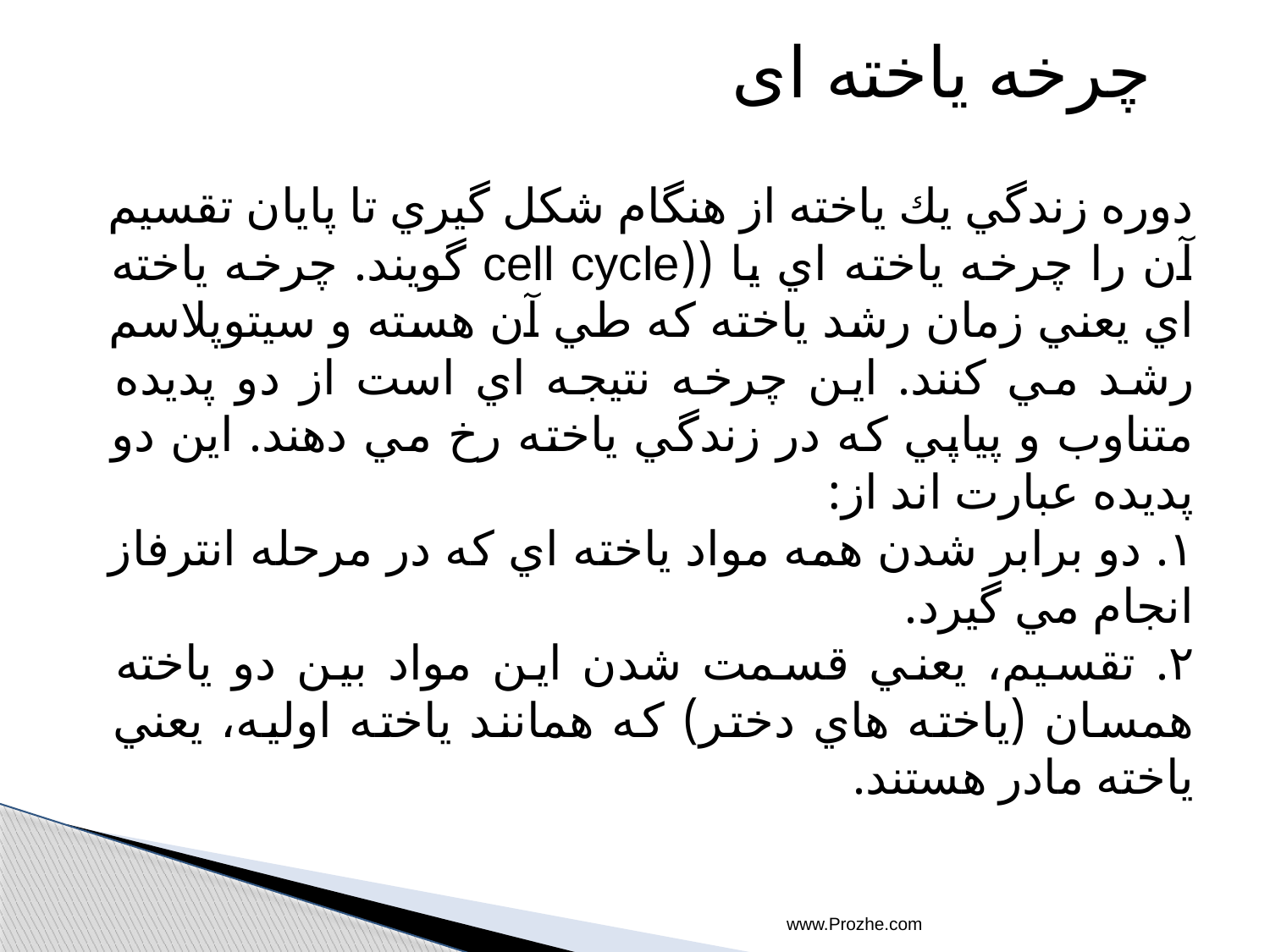

چرخه یاخته ای
دوره زندگي يك ياخته از هنگام شكل گيري تا پايان تقسيم آن را چرخه ياخته اي یا ((cell cycle گويند. چرخه ياخته اي يعني زمان رشد ياخته كه طي آن هسته و سيتوپلاسم رشد مي كنند. اين چرخه نتيجه اي است از دو پديده متناوب و پياپي كه در زندگي ياخته رخ مي دهند. اين دو پديده عبارت اند از:
۱. دو برابر شدن همه مواد ياخته اي كه در مرحله ‌انترفاز انجام مي گيرد.
۲. تقسيم، يعني قسمت شدن اين مواد بين دو ياخته همسان (ياخته هاي دختر) كه همانند ياخته اوليه، يعني ياخته مادر هستند.
www.Prozhe.com